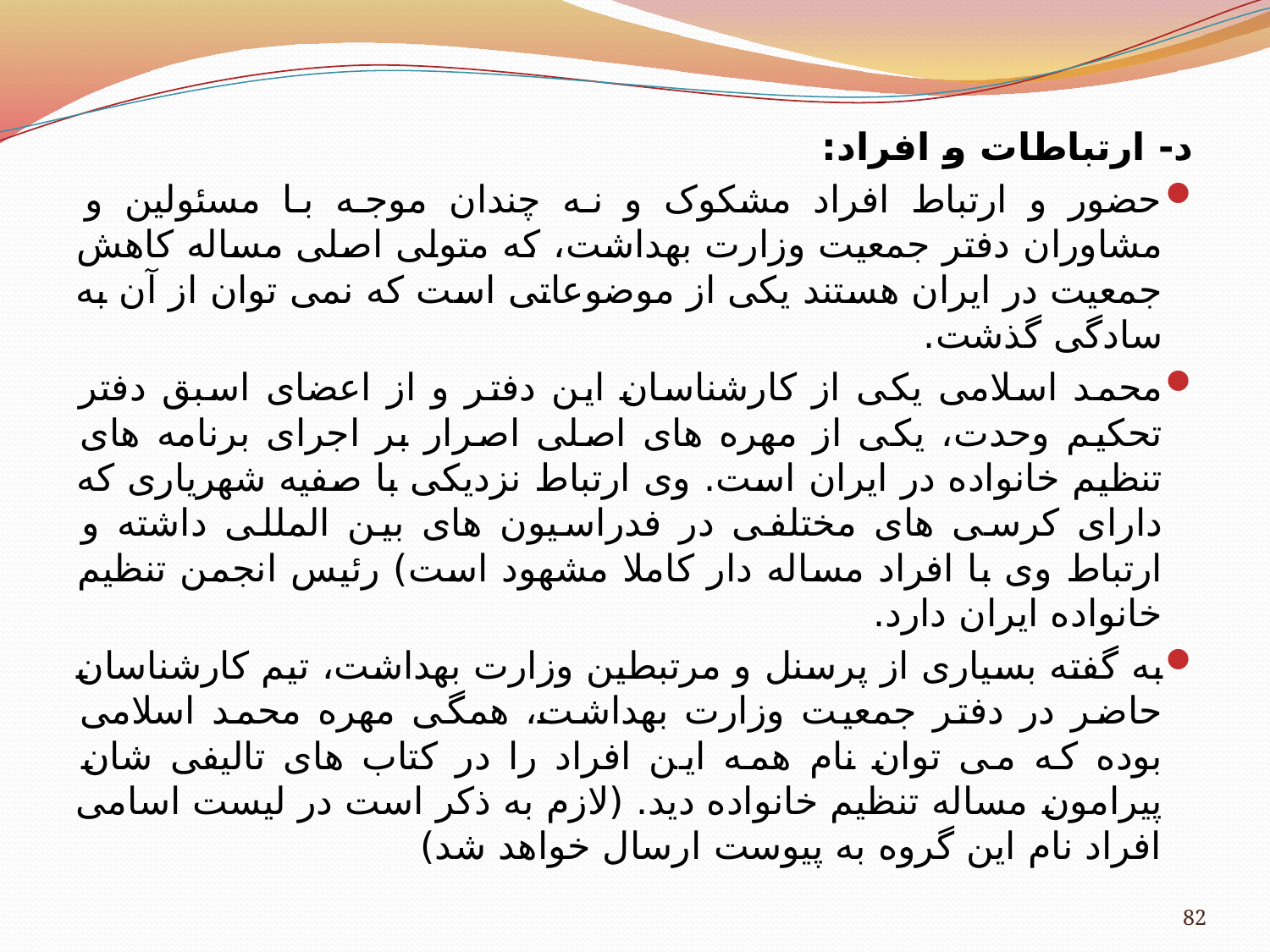

د- ارتباطات و افراد:
حضور و ارتباط افراد مشکوک و نه چندان موجه با مسئولین و مشاوران دفتر جمعیت وزارت بهداشت، که متولی اصلی مساله کاهش جمعیت در ایران هستند یکی از موضوعاتی است که نمی توان از آن به سادگی گذشت.
محمد اسلامی یکی از کارشناسان این دفتر و از اعضای اسبق دفتر تحکیم وحدت، یکی از مهره های اصلی اصرار بر اجرای برنامه های تنظیم خانواده در ایران است. وی ارتباط نزدیکی با صفیه شهریاری که دارای کرسی های مختلفی در فدراسیون های بین المللی داشته و ارتباط وی با افراد مساله دار کاملا مشهود است) رئیس انجمن تنظیم خانواده ایران دارد.
به گفته بسیاری از پرسنل و مرتبطین وزارت بهداشت، تیم کارشناسان حاضر در دفتر جمعیت وزارت بهداشت، همگی مهره محمد اسلامی بوده که می توان نام همه این افراد را در کتاب های تالیفی شان پیرامون مساله تنظیم خانواده دید. (لازم به ذکر است در لیست اسامی افراد نام این گروه به پیوست ارسال خواهد شد)

82